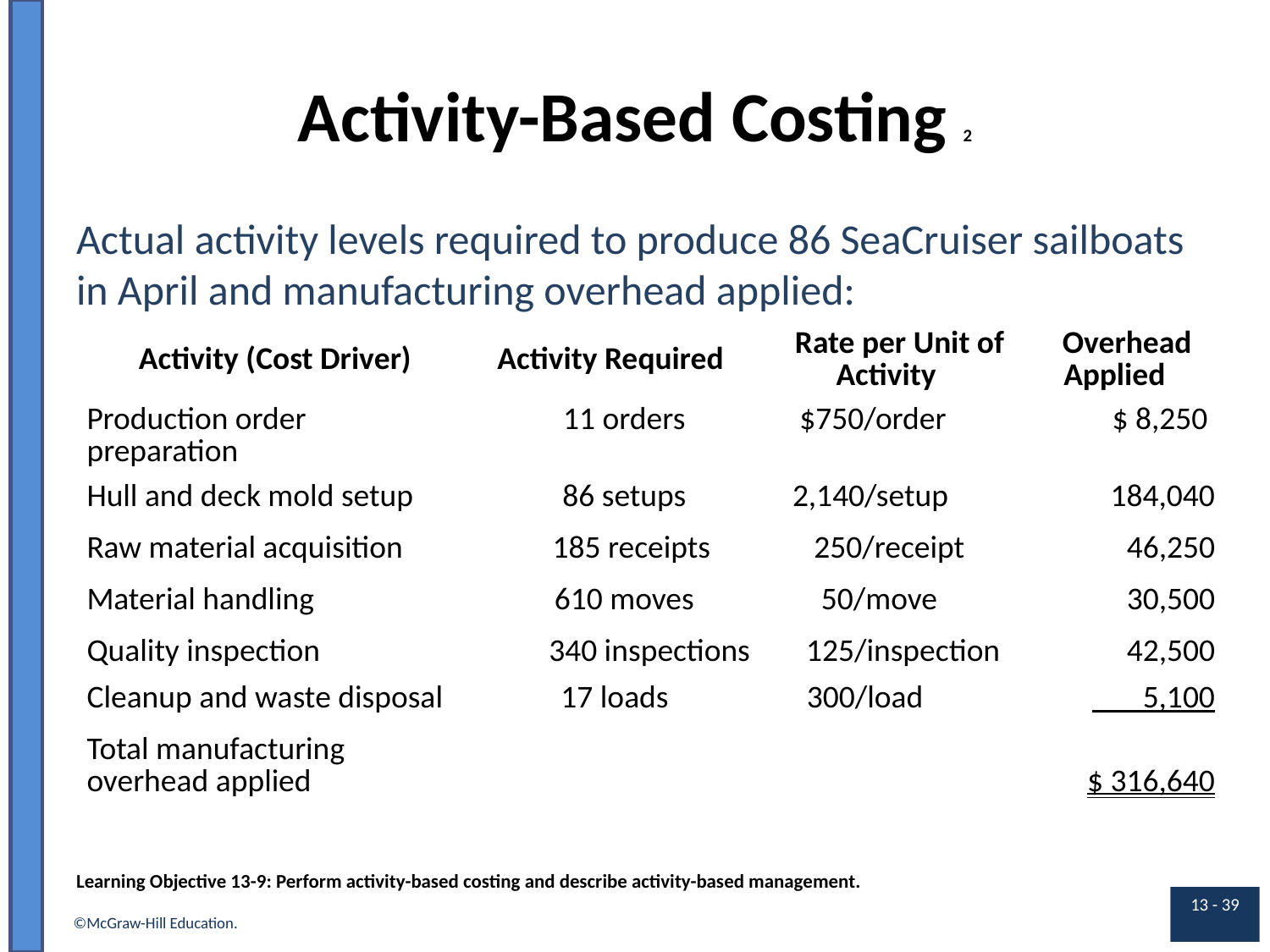

# Activity-Based Costing 2
Actual activity levels required to produce 86 SeaCruiser sailboats in April and manufacturing overhead applied:
| Activity (Cost Driver) | Activity Required | Rate per Unit of Activity | Overhead Applied |
| --- | --- | --- | --- |
| Production order preparation | 11 orders | $750/order | $ 8,250 |
| Hull and deck mold setup | 86 setups | 2,140/setup | 184,040 |
| Raw material acquisition | 185 receipts | 250/receipt | 46,250 |
| Material handling | 610 moves | 50/move | 30,500 |
| Quality inspection | 340 inspections | 125/inspection | 42,500 |
| Cleanup and waste disposal | 17 loads | 300/load | 5,100 |
| Total manufacturing overhead applied | Blank | Blank | $ 316,640 |
Learning Objective 13-9: Perform activity-based costing and describe activity-based management.